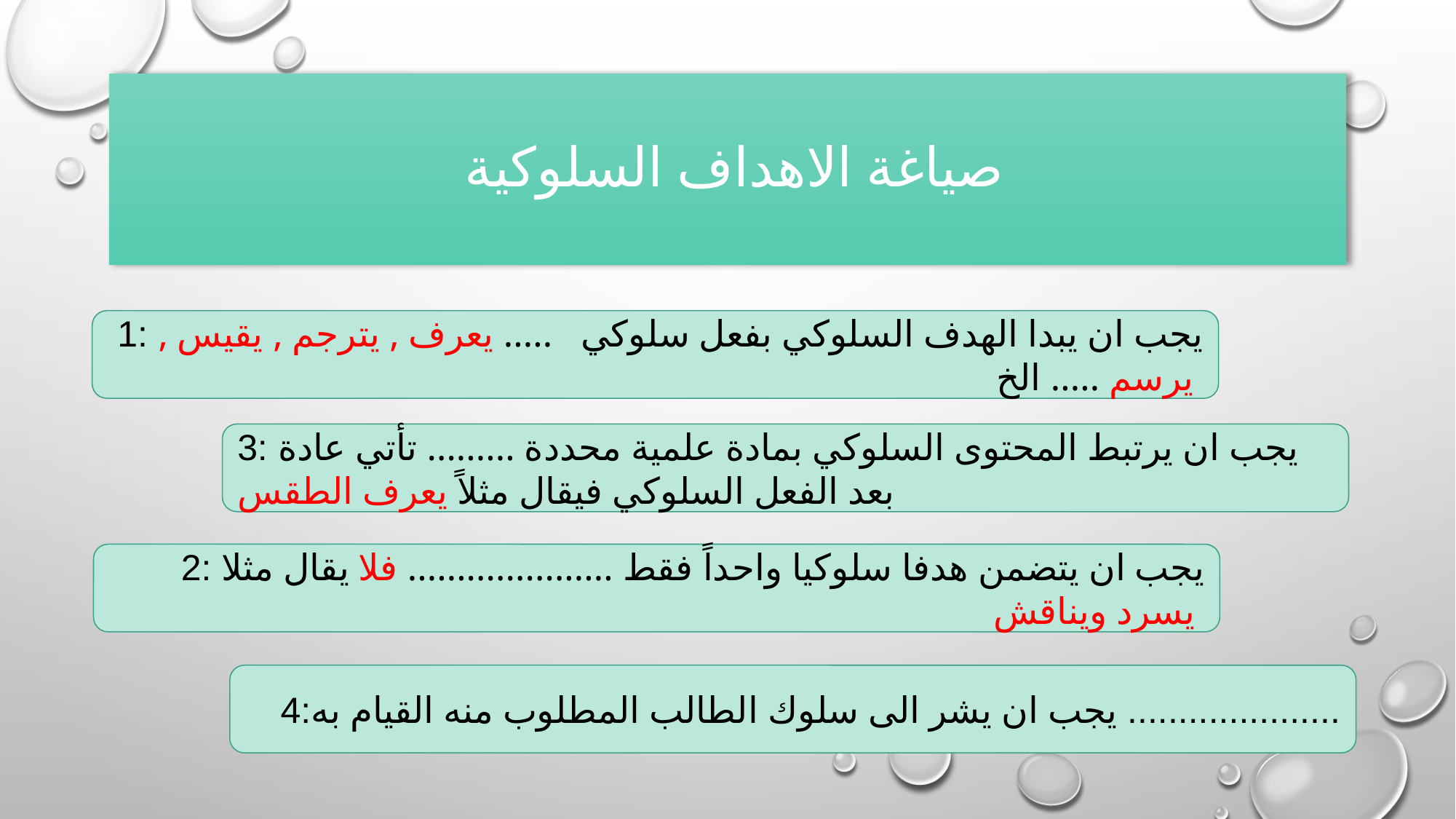

# صياغة الاهداف السلوكية

1: يجب ان يبدا الهدف السلوكي بفعل سلوكي   ..... يعرف , يترجم , يقيس , يرسم ..... الخ
3: يجب ان يرتبط المحتوى السلوكي بمادة علمية محددة ......... تأتي عادة بعد الفعل السلوكي فيقال مثلاً يعرف الطقس
2: يجب ان يتضمن هدفا سلوكيا واحداً فقط ..................... فلا يقال مثلا يسرد ويناقش
4:يجب ان يشر الى سلوك الطالب المطلوب منه القيام به .....................